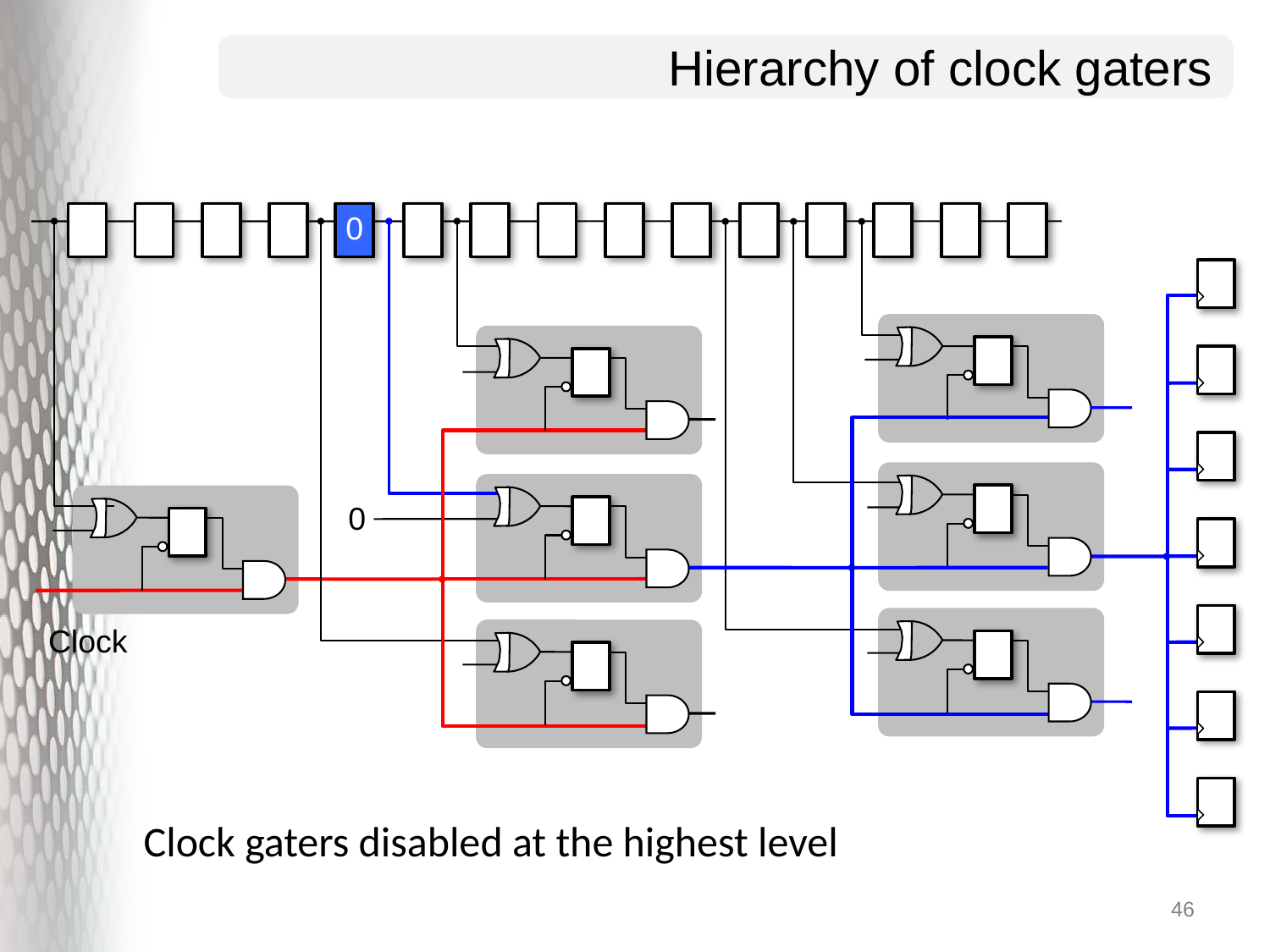

# Hierarchy of clock gaters

0

0

Clock

Clock gaters disabled at the highest level